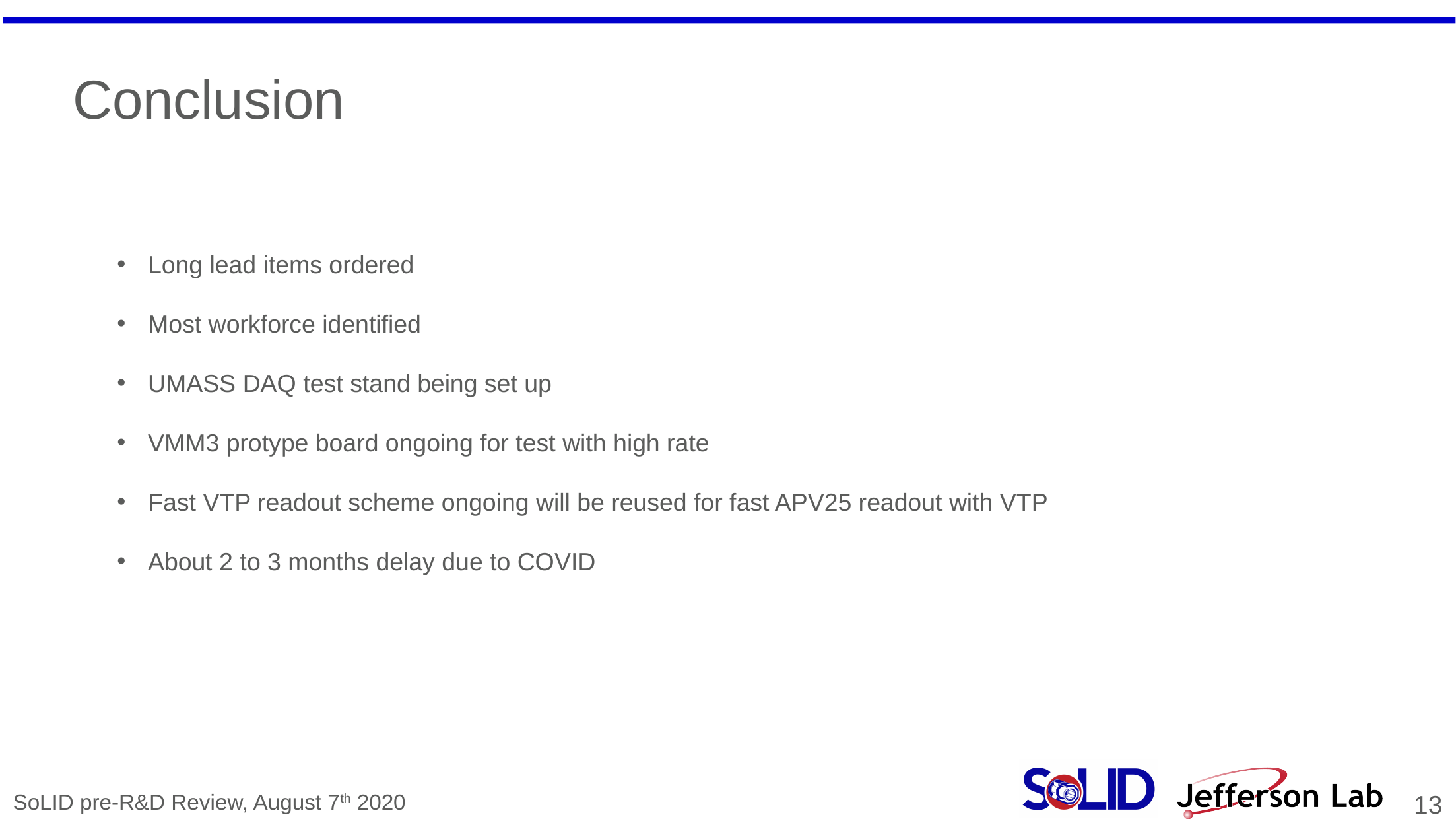

# Conclusion
Long lead items ordered

Most workforce identified

UMASS DAQ test stand being set up

VMM3 protype board ongoing for test with high rate

Fast VTP readout scheme ongoing will be reused for fast APV25 readout with VTP

About 2 to 3 months delay due to COVID